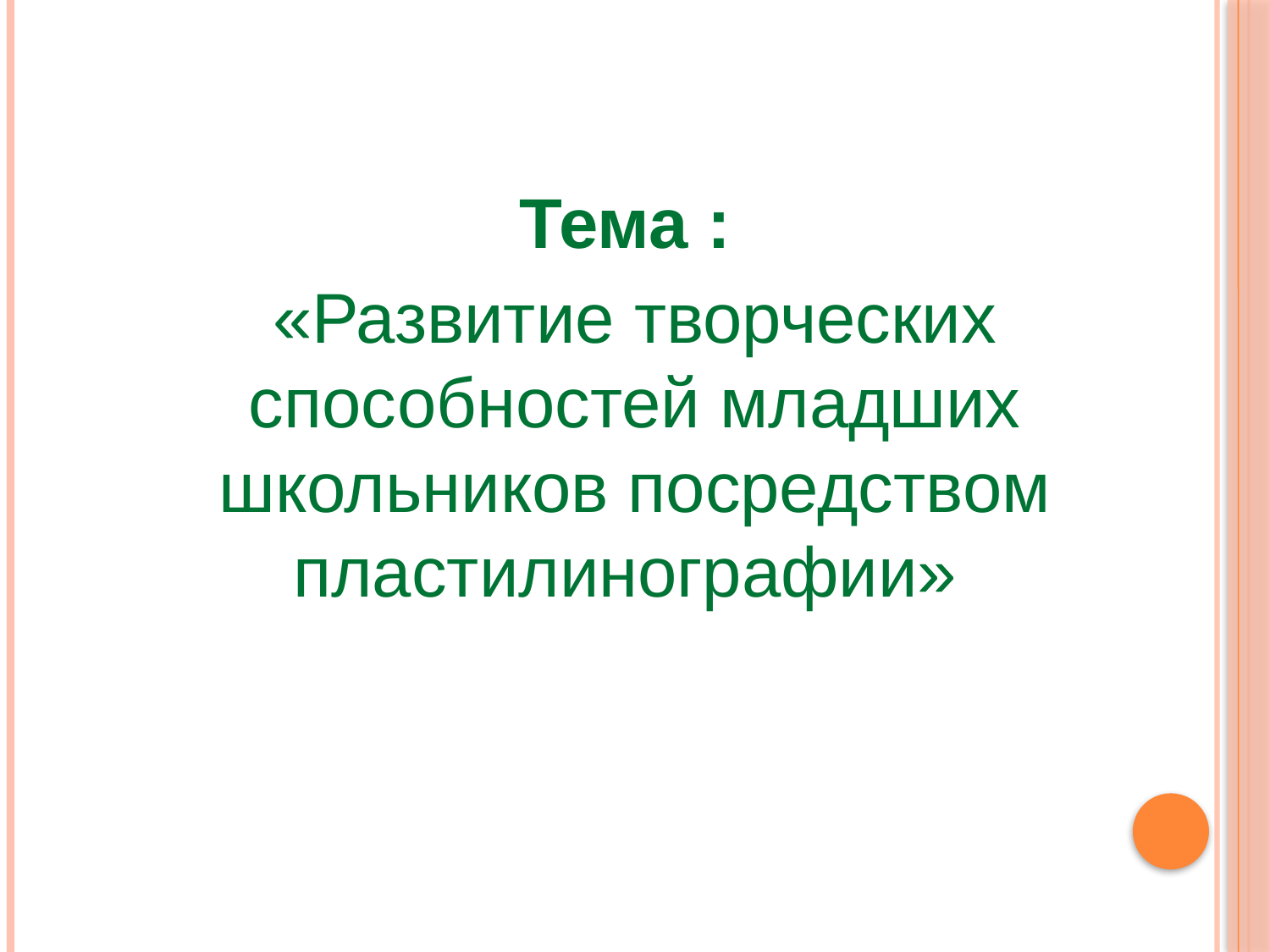

#

Тема :
«Развитие творческих способностей младших школьников посредством пластилинографии»